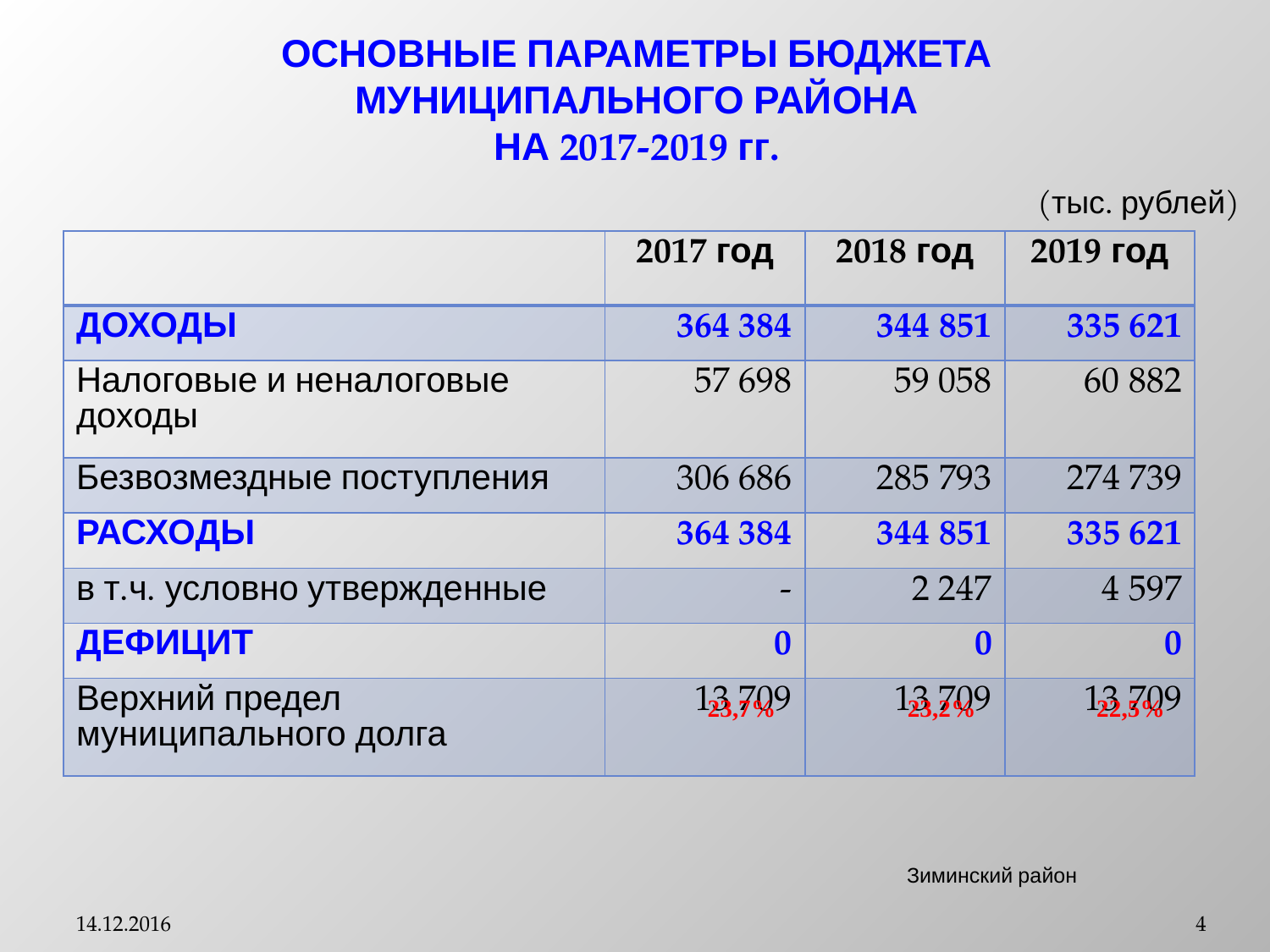

ОСНОВНЫЕ ПАРАМЕТРЫ БЮДЖЕТА
МУНИЦИПАЛЬНОГО РАЙОНА
НА 2017-2019 гг.
(тыс. рублей)
|  | 2017 год | 2018 год | 2019 год |
| --- | --- | --- | --- |
| ДОХОДЫ | 364 384 | 344 851 | 335 621 |
| Налоговые и неналоговые доходы | 57 698 | 59 058 | 60 882 |
| Безвозмездные поступления | 306 686 | 285 793 | 274 739 |
| РАСХОДЫ | 364 384 | 344 851 | 335 621 |
| в т.ч. условно утвержденные | - | 2 247 | 4 597 |
| ДЕФИЦИТ | 0 | 0 | 0 |
| Верхний предел муниципального долга | 13 709 | 13 709 | 13 709 |
23,7%
23,2%
22,5%
Зиминский район
14.12.2016
4